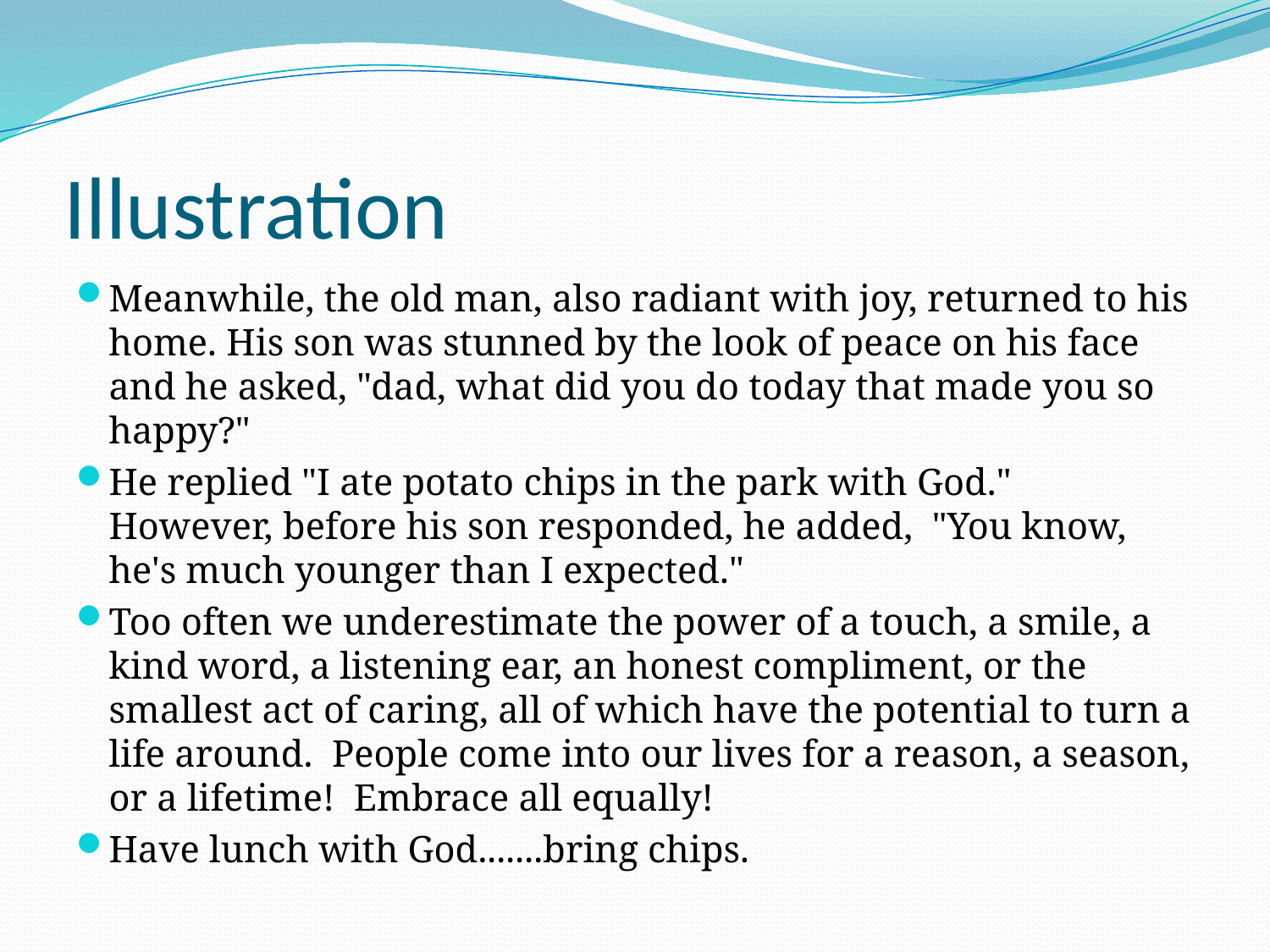

# Illustration
Meanwhile, the old man, also radiant with joy, returned to his home. His son was stunned by the look of peace on his face and he asked, "dad, what did you do today that made you so happy?"
He replied "I ate potato chips in the park with God."  However, before his son responded, he added,  "You know, he's much younger than I expected."
Too often we underestimate the power of a touch, a smile, a kind word, a listening ear, an honest compliment, or the smallest act of caring, all of which have the potential to turn a life around.  People come into our lives for a reason, a season, or a lifetime!  Embrace all equally!
Have lunch with God.......bring chips.